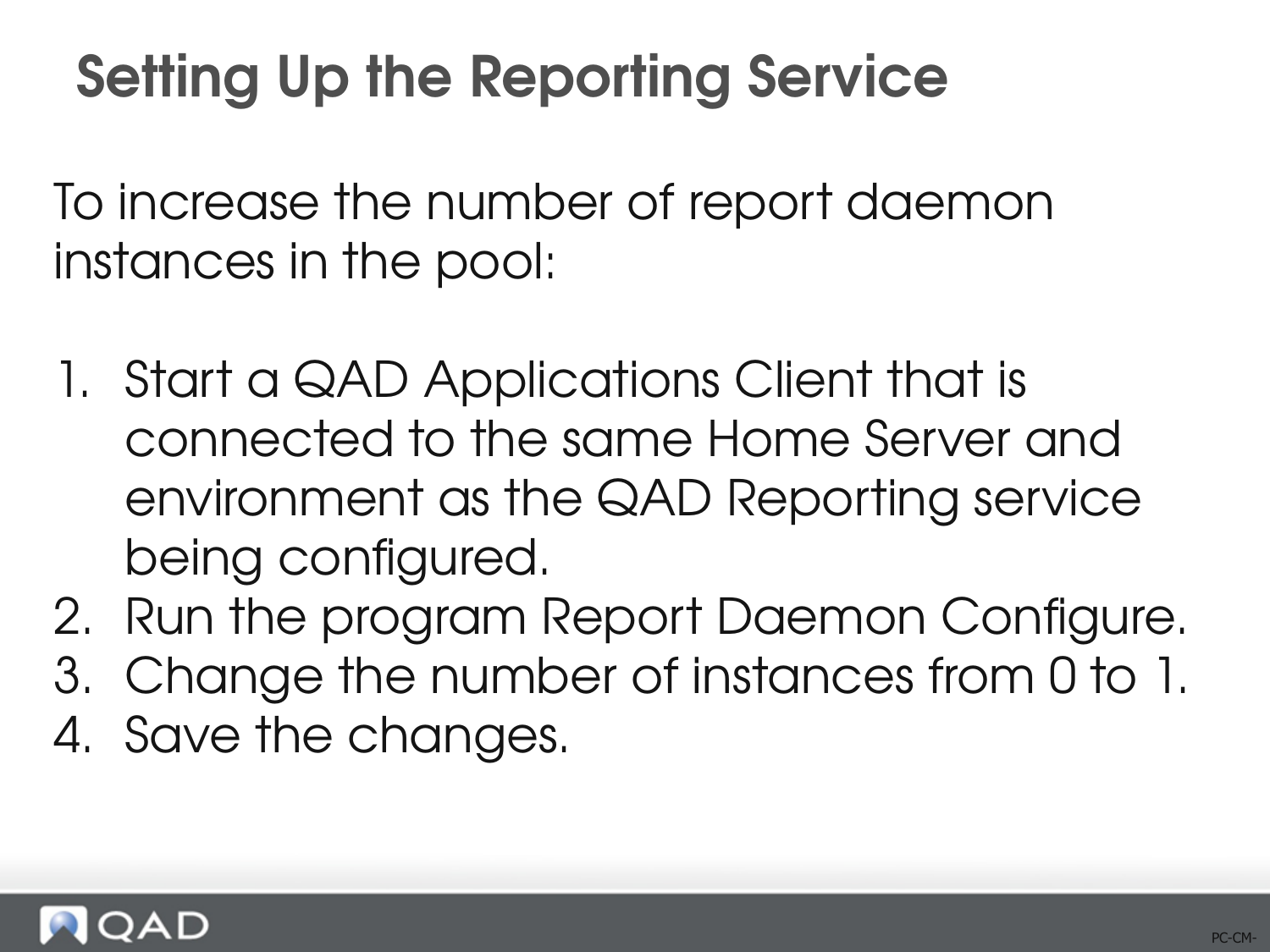

# Setting Up the Reporting Service
To increase the number of report daemon instances in the pool:

Start a QAD Applications Client that is connected to the same Home Server and environment as the QAD Reporting service being configured.
Run the program Report Daemon Configure.
Change the number of instances from 0 to 1.
Save the changes.
PC-CM-